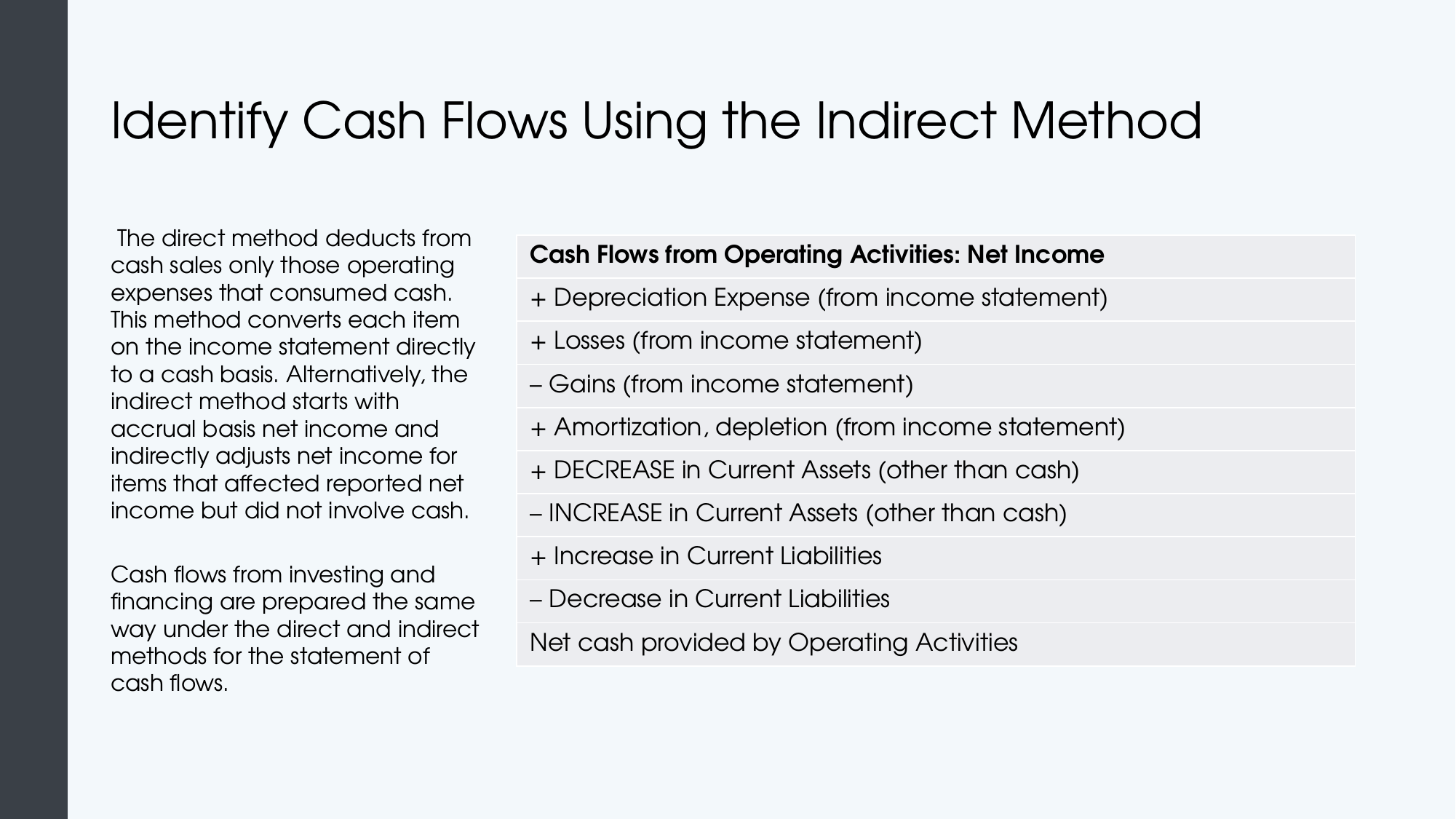

# Identify Cash Flows Using the Indirect Method
 The direct method deducts from cash sales only those operating expenses that consumed cash. This method converts each item on the income statement directly to a cash basis. Alternatively, the indirect method starts with accrual basis net income and indirectly adjusts net income for items that affected reported net income but did not involve cash.
Cash flows from investing and financing are prepared the same way under the direct and indirect methods for the statement of cash flows.

| Cash Flows from Operating Activities: Net Income |
| --- |
| + Depreciation Expense (from income statement) |
| + Losses (from income statement) |
| – Gains (from income statement) |
| + Amortization, depletion (from income statement) |
| + DECREASE in Current Assets (other than cash) |
| – INCREASE in Current Assets (other than cash) |
| + Increase in Current Liabilities |
| – Decrease in Current Liabilities |
| Net cash provided by Operating Activities |